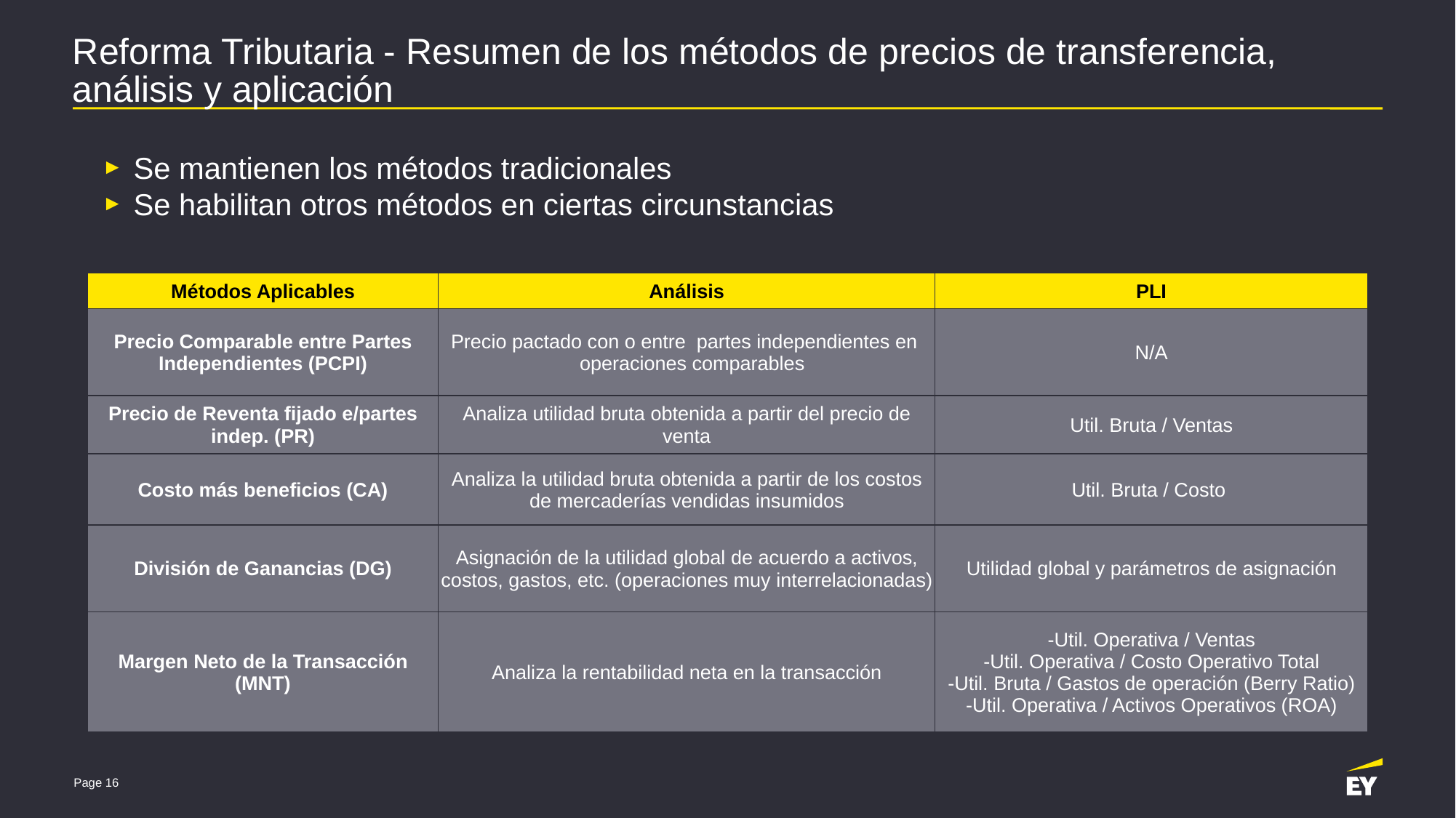

# Reforma Tributaria - Resumen de los métodos de precios de transferencia, análisis y aplicación
Se mantienen los métodos tradicionales
Se habilitan otros métodos en ciertas circunstancias
| Métodos Aplicables | Análisis | PLI |
| --- | --- | --- |
| Precio Comparable entre Partes Independientes (PCPI) | Precio pactado con o entre partes independientes en operaciones comparables | N/A |
| Precio de Reventa fijado e/partes indep. (PR) | Analiza utilidad bruta obtenida a partir del precio de venta | Util. Bruta / Ventas |
| Costo más beneficios (CA) | Analiza la utilidad bruta obtenida a partir de los costos de mercaderías vendidas insumidos | Util. Bruta / Costo |
| División de Ganancias (DG) | Asignación de la utilidad global de acuerdo a activos, costos, gastos, etc. (operaciones muy interrelacionadas) | Utilidad global y parámetros de asignación |
| Margen Neto de la Transacción (MNT) | Analiza la rentabilidad neta en la transacción | -Util. Operativa / Ventas -Util. Operativa / Costo Operativo Total -Util. Bruta / Gastos de operación (Berry Ratio) -Util. Operativa / Activos Operativos (ROA) |
Page 16